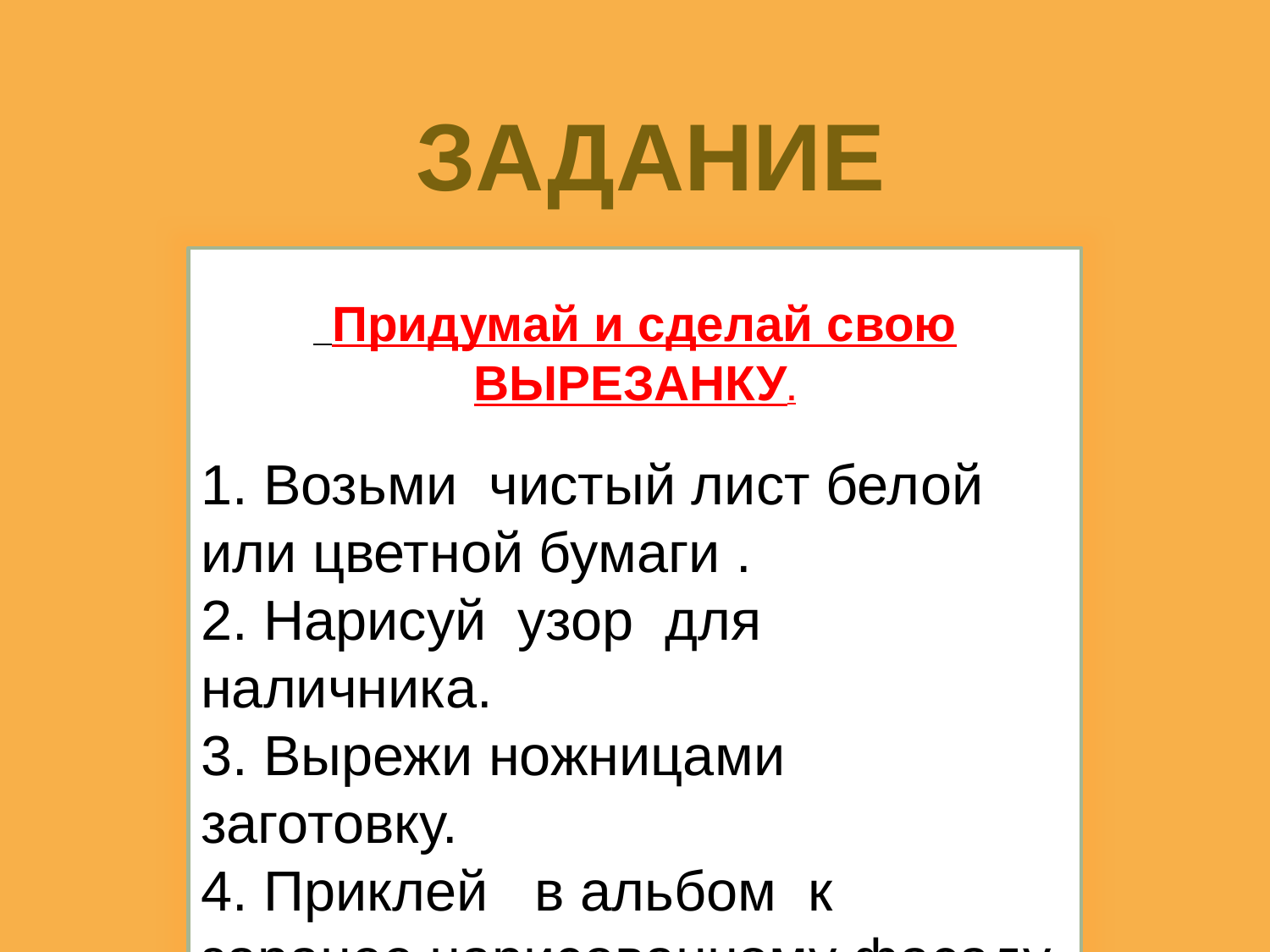

ЗАДАНИЕ

  Придумай и сделай свою ВЫРЕЗАНКУ.

1. Возьми  чистый лист белой  или цветной бумаги .
2. Нарисуй  узор  для наличника.
3. Вырежи ножницами  заготовку.
4. Приклей   в альбом  к   заранее нарисованному фасаду дома.